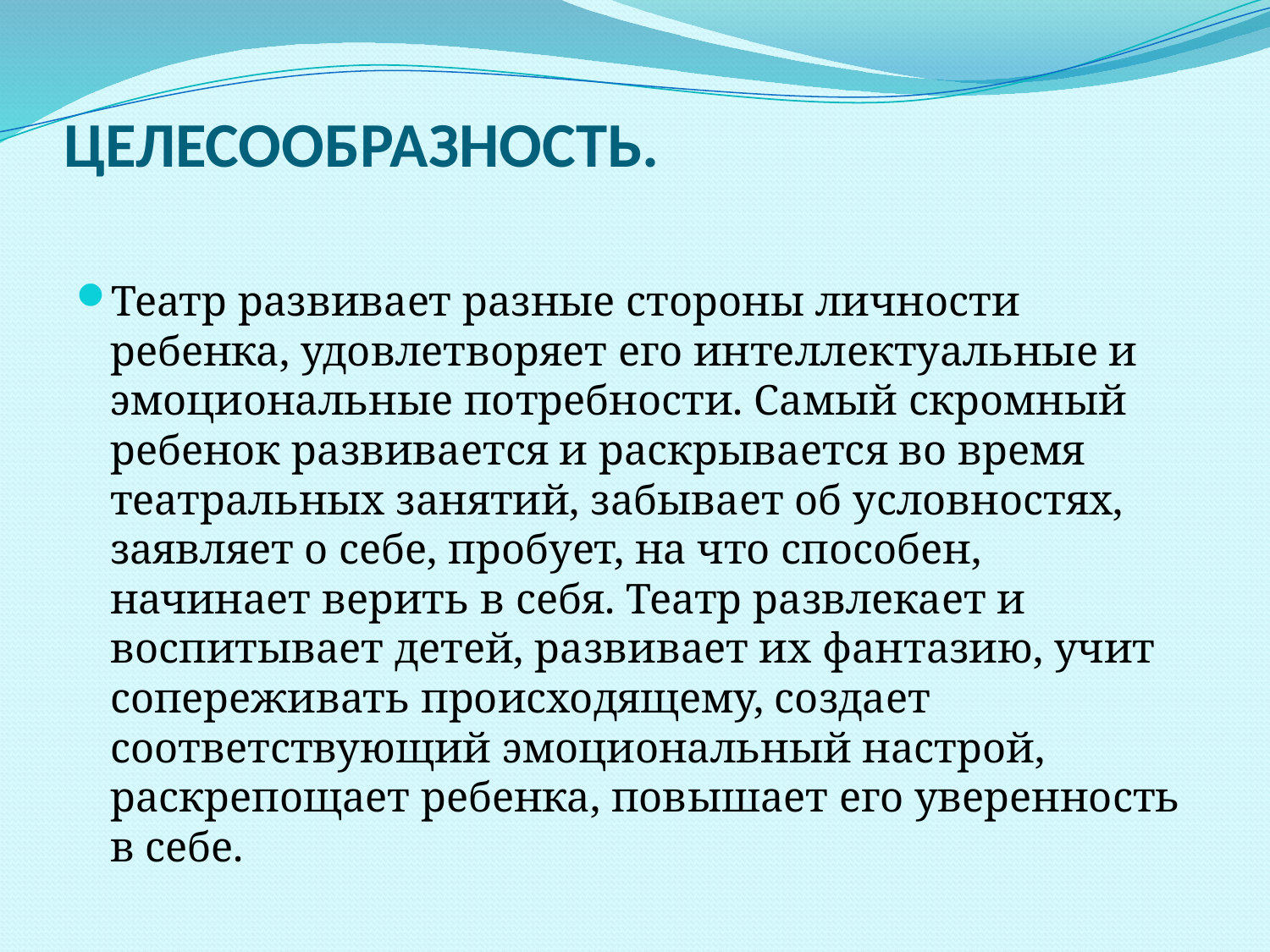

# ЦЕЛЕСООБРАЗНОСТЬ.
Театр развивает разные стороны личности ребенка, удовлетворяет его интеллектуальные и эмоциональные потребности. Самый скромный ребенок развивается и раскрывается во время театральных занятий, забывает об условностях, заявляет о себе, пробует, на что способен, начинает верить в себя. Театр развлекает и воспитывает детей, развивает их фантазию, учит сопереживать происходящему, создает соответствующий эмоциональный настрой,  раскрепощает ребенка, повышает его уверенность в себе.